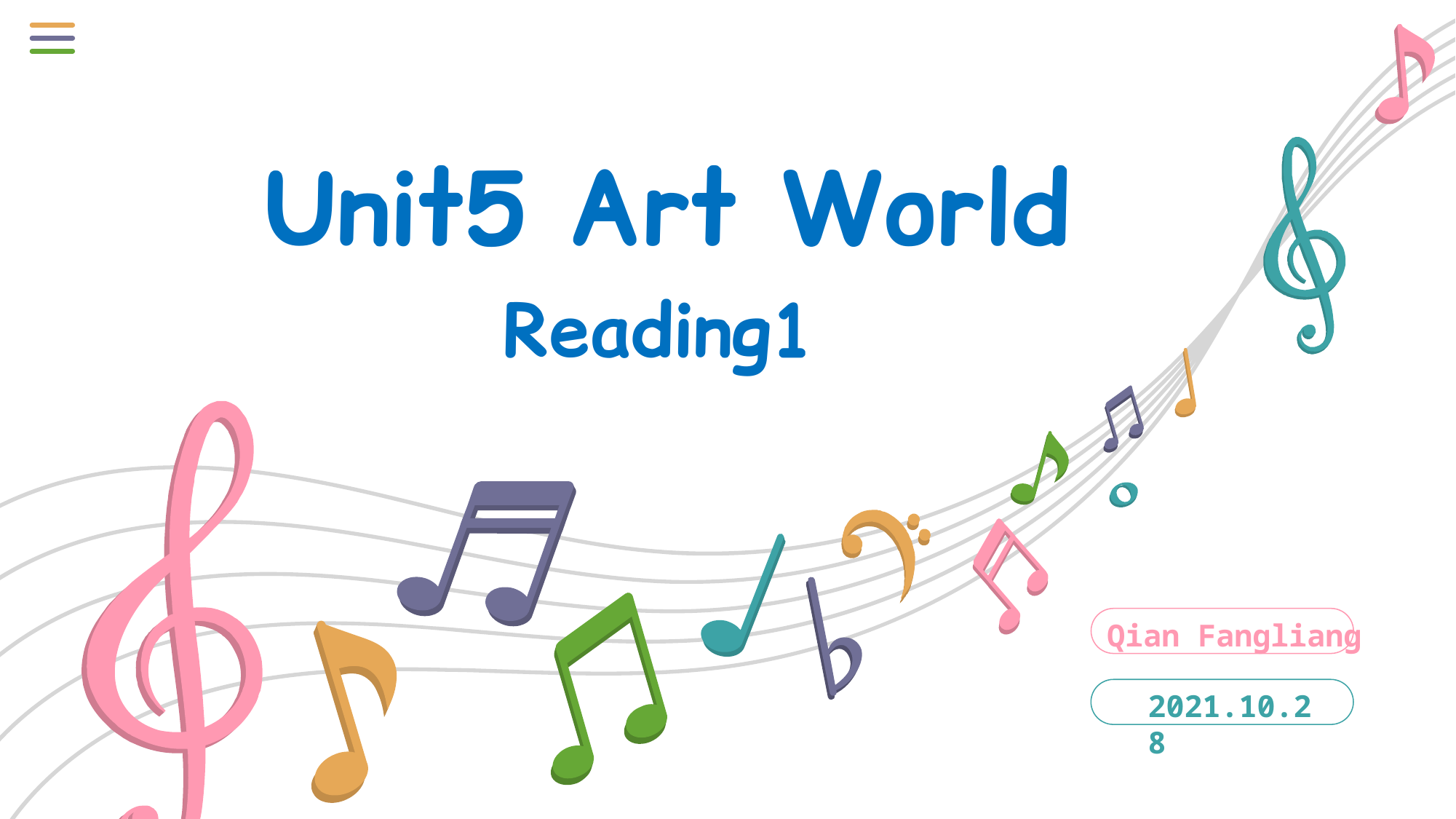

Unit5 Art World
  Reading1

Qian Fangliang

2021.10.28